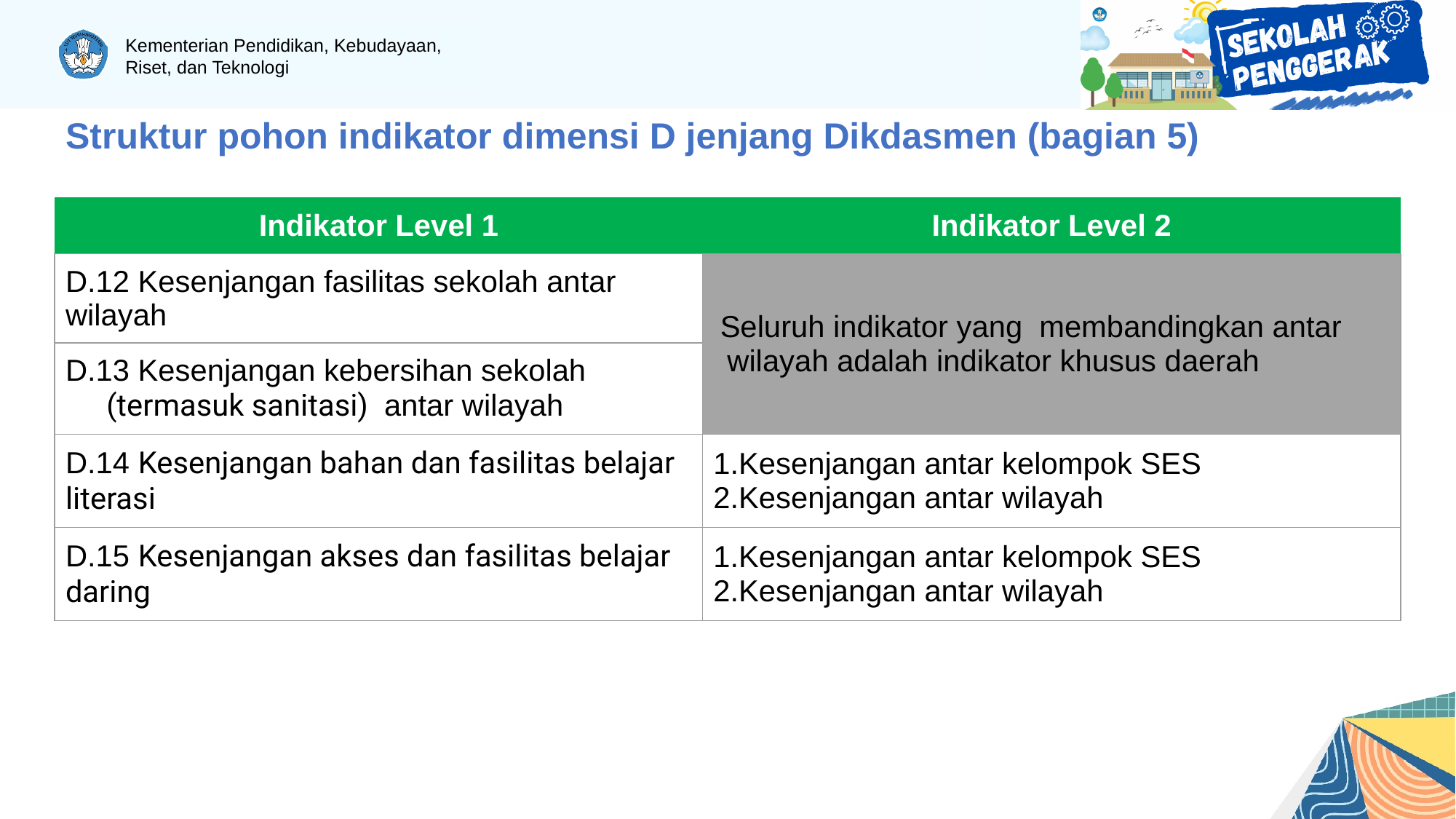

Struktur pohon indikator dimensi D jenjang Dikdasmen (bagian 5)
| Indikator Level 1 | Indikator Level 2 |
| --- | --- |
| D.12 Kesenjangan fasilitas sekolah antar wilayah | Seluruh indikator yang membandingkan antar wilayah adalah indikator khusus daerah |
| D.13 Kesenjangan kebersihan sekolah (termasuk sanitasi) antar wilayah |  |
| D.14 Kesenjangan bahan dan fasilitas belajar literasi | Kesenjangan antar kelompok SES Kesenjangan antar wilayah |
| D.15 Kesenjangan akses dan fasilitas belajar daring | Kesenjangan antar kelompok SES Kesenjangan antar wilayah |